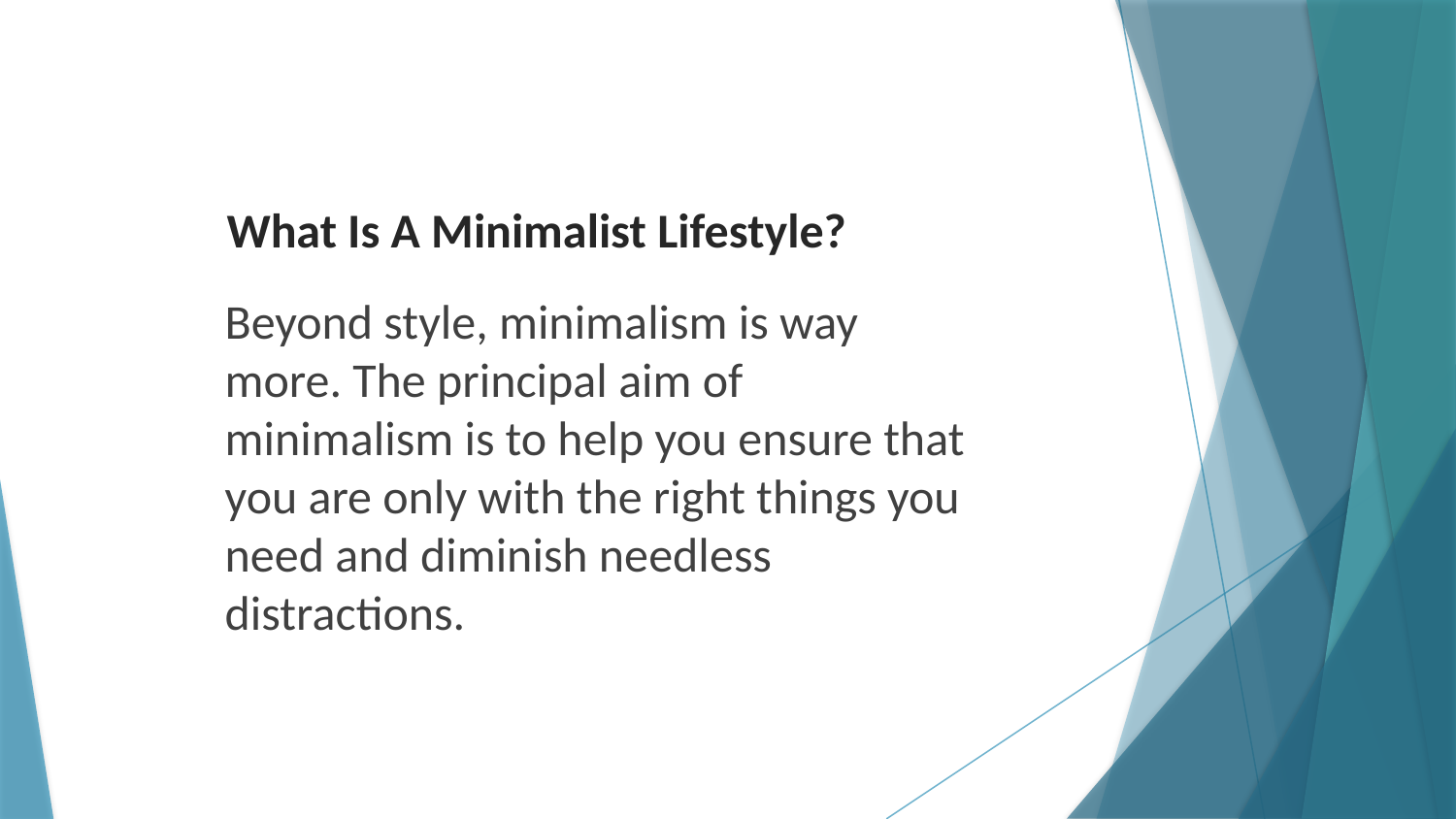

What Is A Minimalist Lifestyle?
Beyond style, minimalism is way more. The principal aim of minimalism is to help you ensure that you are only with the right things you need and diminish needless distractions.